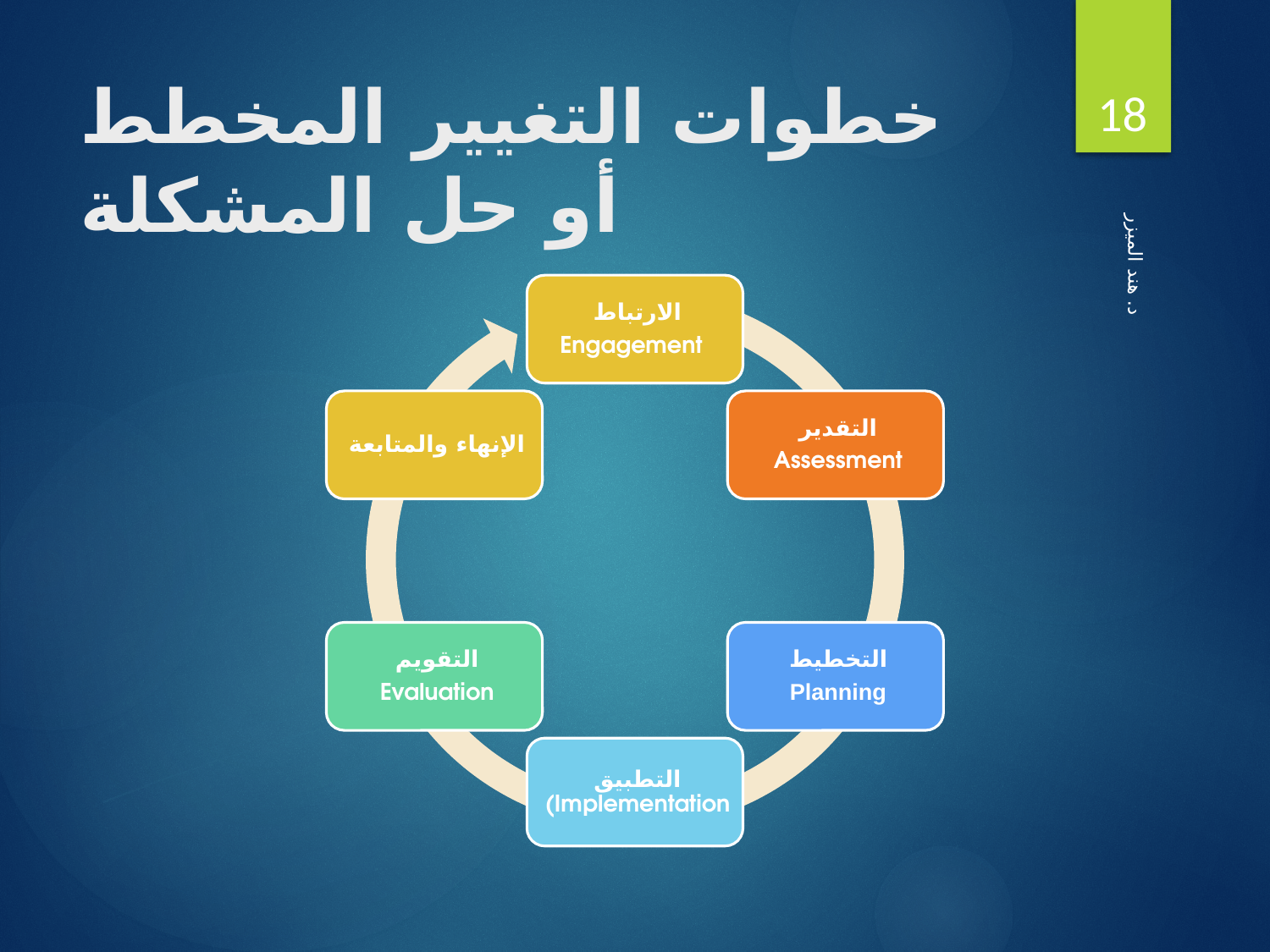

18
# خطوات التغيير المخطط أو حل المشكلة
الارتباط
Engagement
التقدير
Assessment
التخطيط
Planning
التطبيق (Implementation
التقويم
Evaluation
الإنهاء والمتابعة
د. هند الميزر